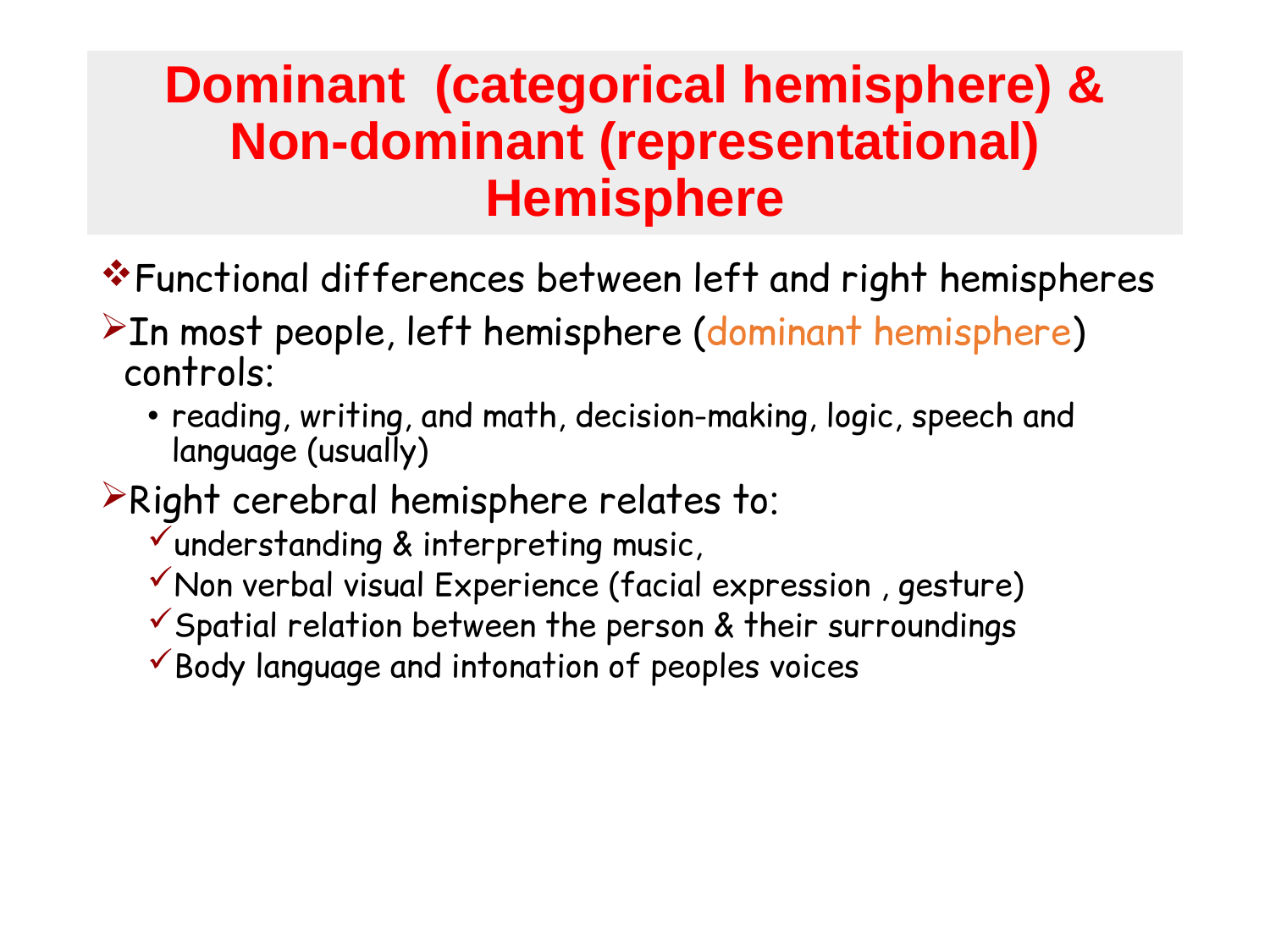

# Dominant  (categorical hemisphere) & Non-dominant (representational) Hemisphere
Functional differences between left and right hemispheres
In most people, left hemisphere (dominant hemisphere) controls:
reading, writing, and math, decision-making, logic, speech and language (usually)
Right cerebral hemisphere relates to:
understanding & interpreting music,
Non verbal visual Experience (facial expression , gesture)
Spatial relation between the person & their surroundings
Body language and intonation of peoples voices